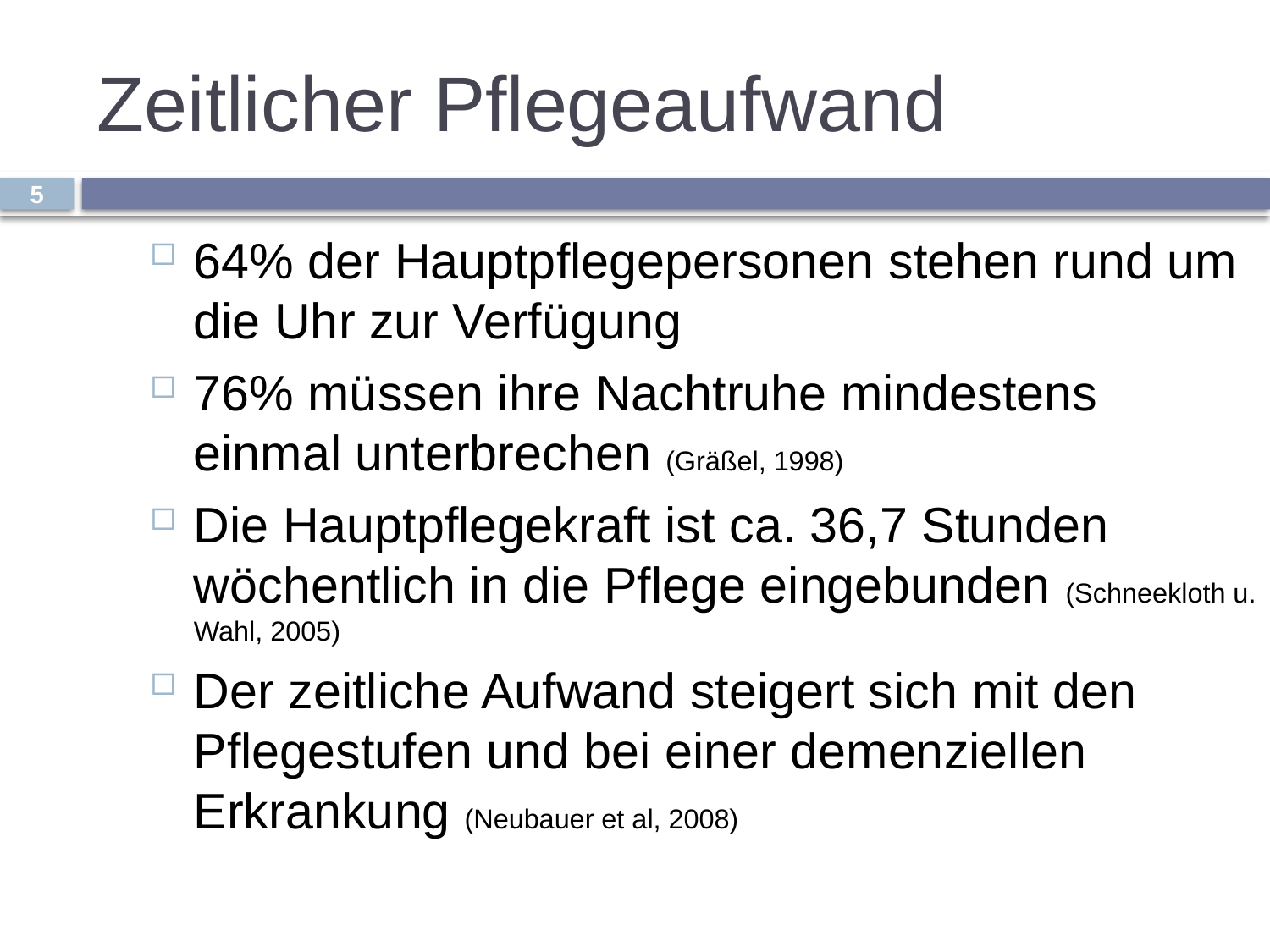

# Zeitlicher Pflegeaufwand
5
64% der Hauptpflegepersonen stehen rund um die Uhr zur Verfügung
76% müssen ihre Nachtruhe mindestens einmal unterbrechen (Gräßel, 1998)
Die Hauptpflegekraft ist ca. 36,7 Stunden wöchentlich in die Pflege eingebunden (Schneekloth u. Wahl, 2005)
Der zeitliche Aufwand steigert sich mit den Pflegestufen und bei einer demenziellen Erkrankung (Neubauer et al, 2008)